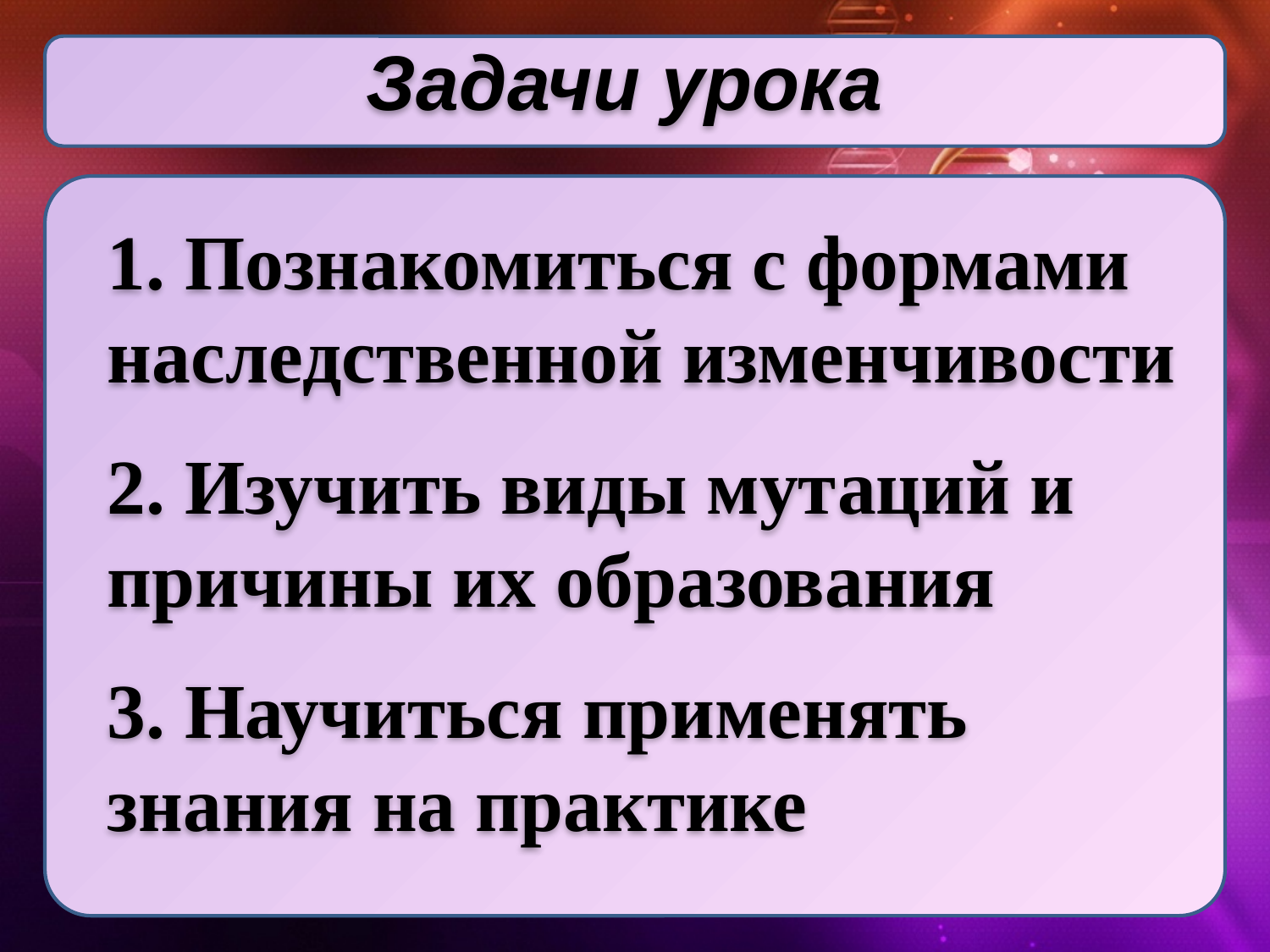

Задачи урока

1. Познакомиться с формами наследственной изменчивости

2. Изучить виды мутаций и причины их образования

3. Научиться применять знания на практике